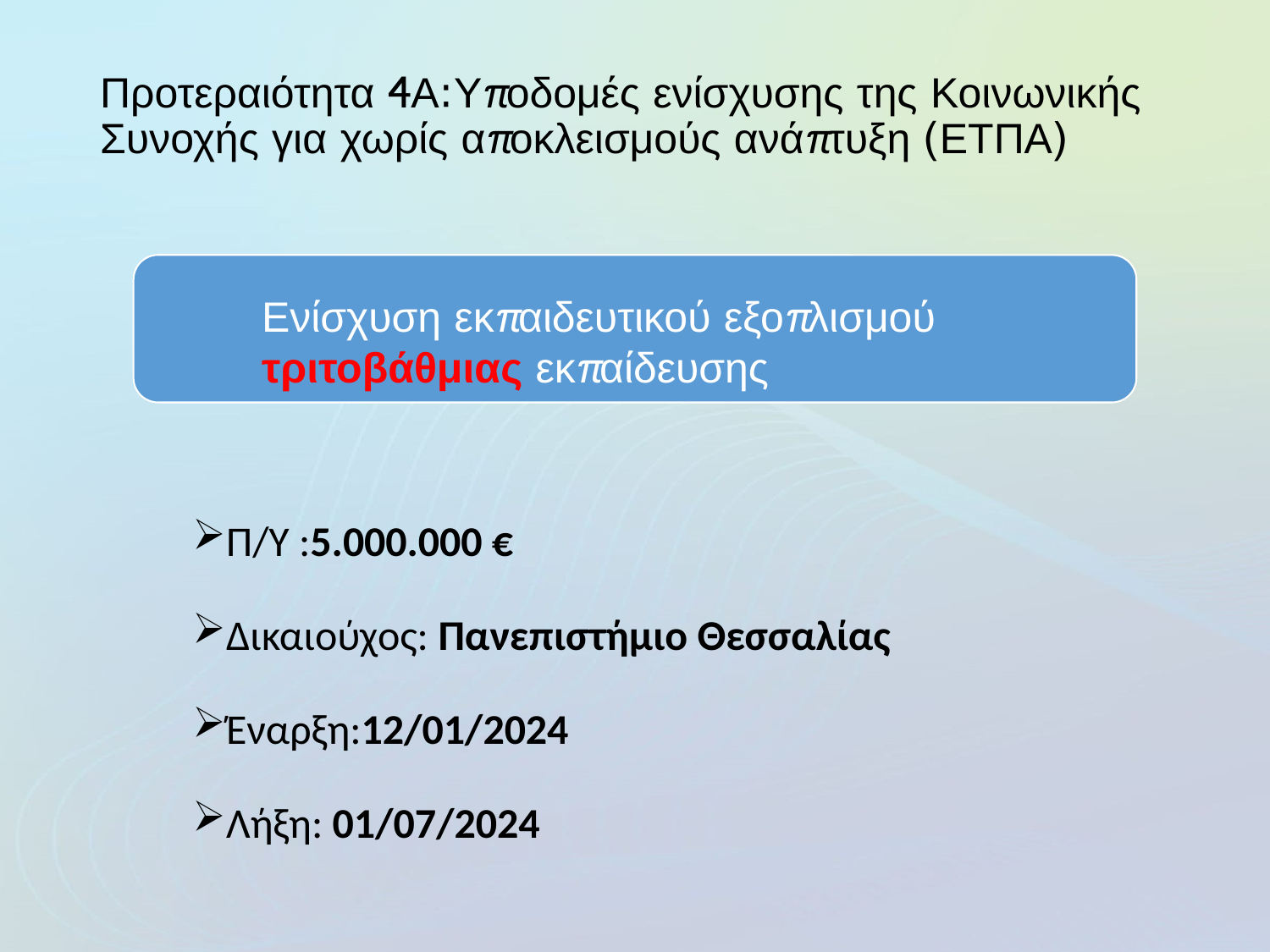

# Προτεραιότητα 4Α:Υποδομές ενίσχυσης της Κοινωνικής Συνοχής για χωρίς αποκλεισμούς ανάπτυξη (ΕΤΠΑ)

Ενίσχυση εκπαιδευτικού εξοπλισμού τριτοβάθμιας εκπαίδευσης
Π/Υ :5.000.000 €
Δικαιούχος: Πανεπιστήμιο Θεσσαλίας
Έναρξη:12/01/2024
Λήξη: 01/07/2024